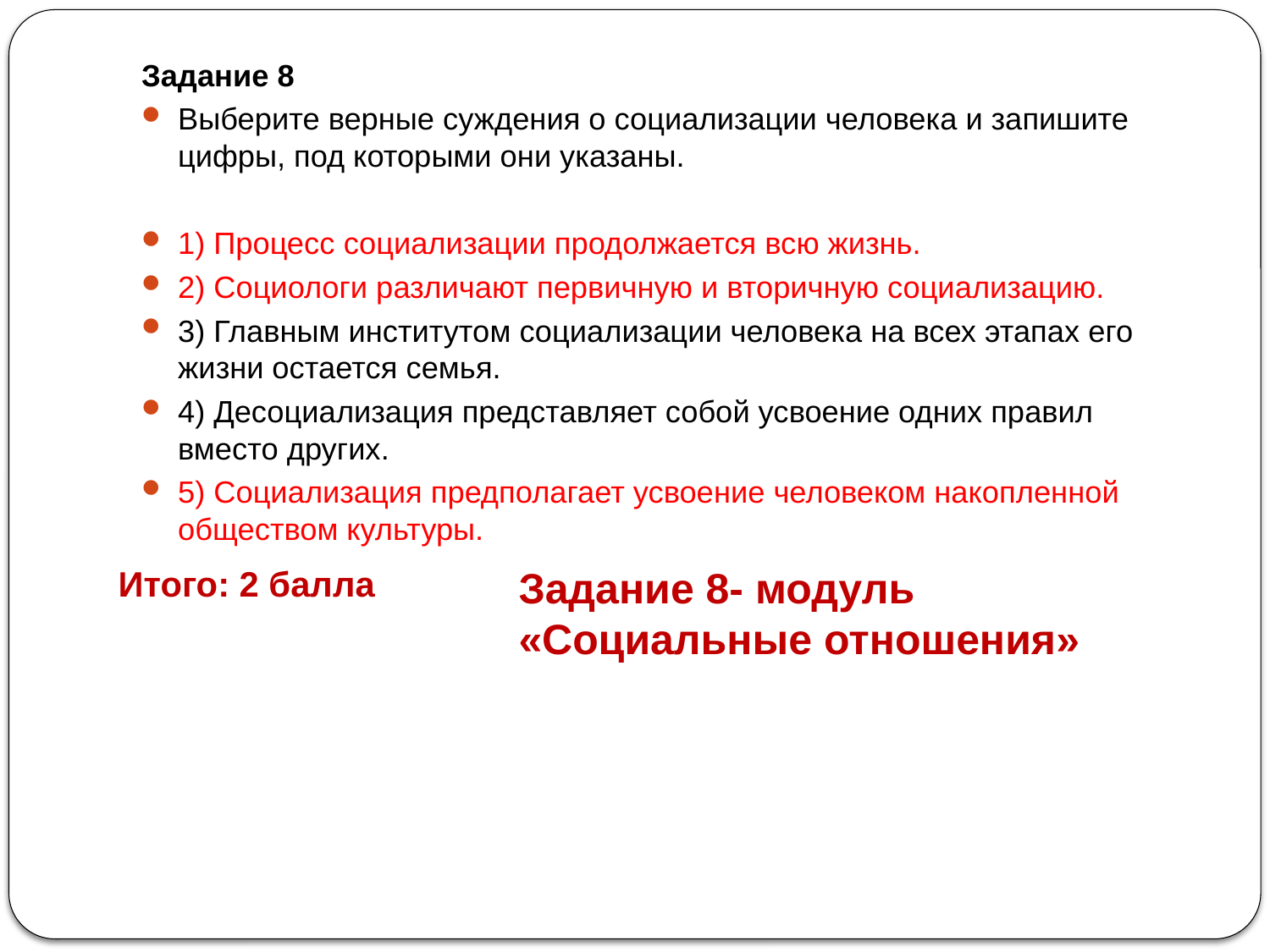

#
Задание 8
Выберите верные суждения о социализации человека и запишите цифры, под которыми они указаны.

1) Процесс социализации продолжается всю жизнь.
2) Социологи различают первичную и вторичную социализацию.
3) Главным институтом социализации человека на всех этапах его жизни остается семья.
4) Десоциализация представляет собой усвоение одних правил вместо других.
5) Социализация предполагает усвоение человеком накопленной обществом культуры.

Итого: 2 балла
Задание 8- модуль «Социальные отношения»